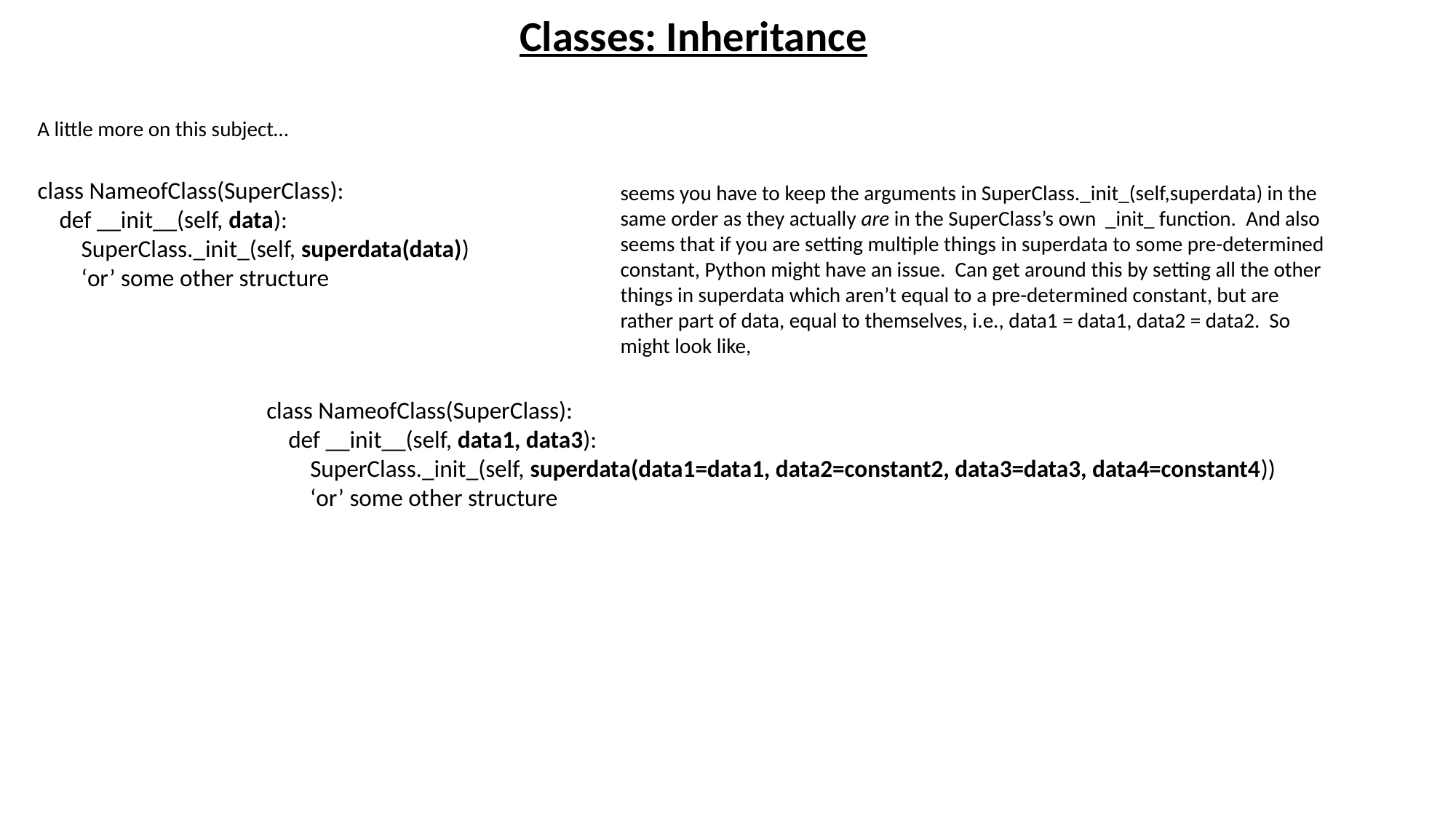

Classes: Inheritance
A little more on this subject…
class NameofClass(SuperClass):
    def __init__(self, data):
        SuperClass._init_(self, superdata(data))
        ‘or’ some other structure
seems you have to keep the arguments in SuperClass._init_(self,superdata) in the same order as they actually are in the SuperClass’s own  _init_ function.  And also seems that if you are setting multiple things in superdata to some pre-determined constant, Python might have an issue.  Can get around this by setting all the other things in superdata which aren’t equal to a pre-determined constant, but are rather part of data, equal to themselves, i.e., data1 = data1, data2 = data2.  So might look like,
class NameofClass(SuperClass):
    def __init__(self, data1, data3):
        SuperClass._init_(self, superdata(data1=data1, data2=constant2, data3=data3, data4=constant4))
        ‘or’ some other structure